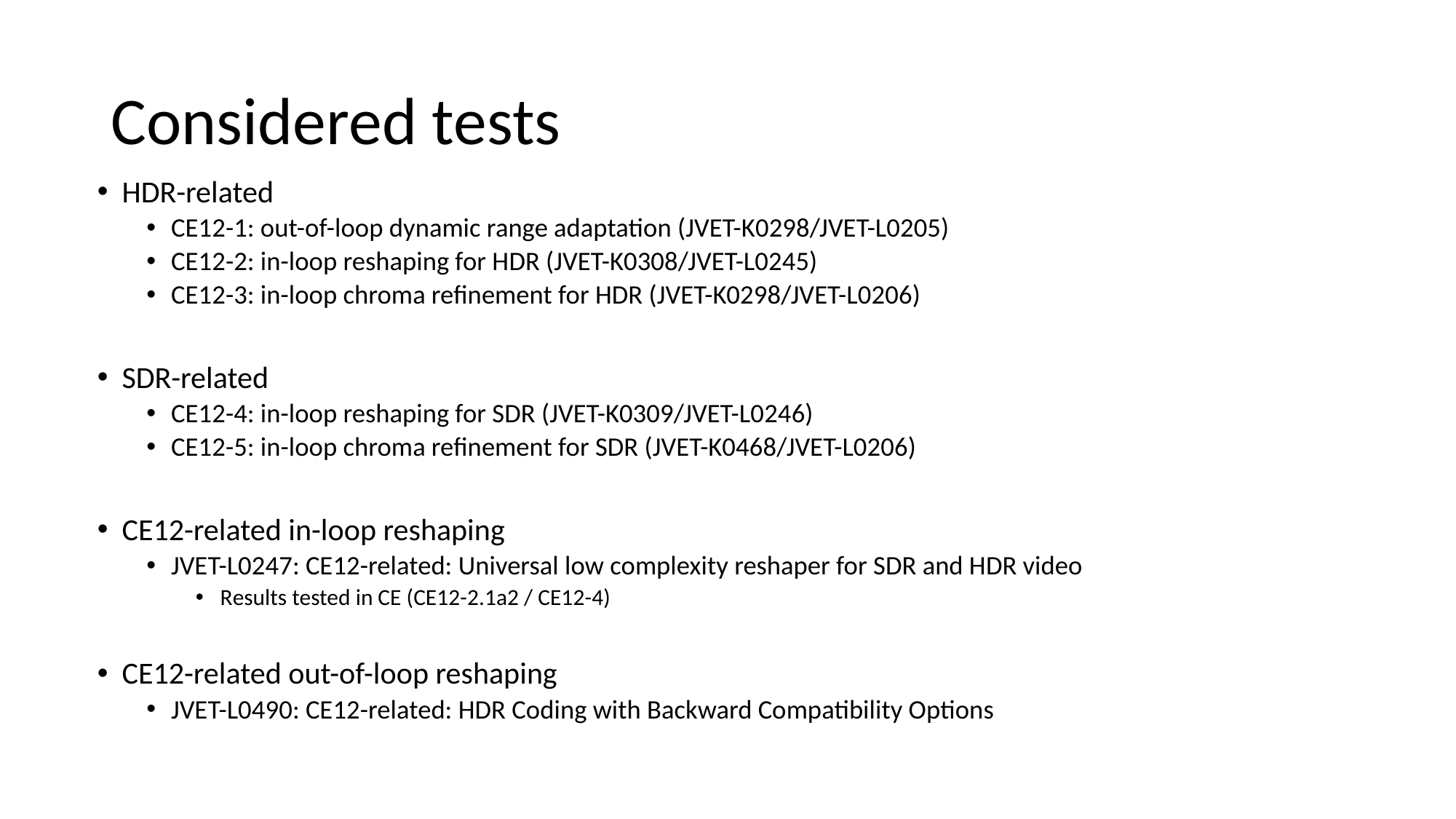

# Considered tests
HDR-related
CE12-1: out-of-loop dynamic range adaptation (JVET-K0298/JVET-L0205)
CE12-2: in-loop reshaping for HDR (JVET-K0308/JVET-L0245)
CE12-3: in-loop chroma refinement for HDR (JVET-K0298/JVET-L0206)

SDR-related
CE12-4: in-loop reshaping for SDR (JVET-K0309/JVET-L0246)
CE12-5: in-loop chroma refinement for SDR (JVET-K0468/JVET-L0206)

CE12-related in-loop reshaping
JVET-L0247: CE12-related: Universal low complexity reshaper for SDR and HDR video
Results tested in CE (CE12-2.1a2 / CE12-4)

CE12-related out-of-loop reshaping
JVET-L0490: CE12-related: HDR Coding with Backward Compatibility Options